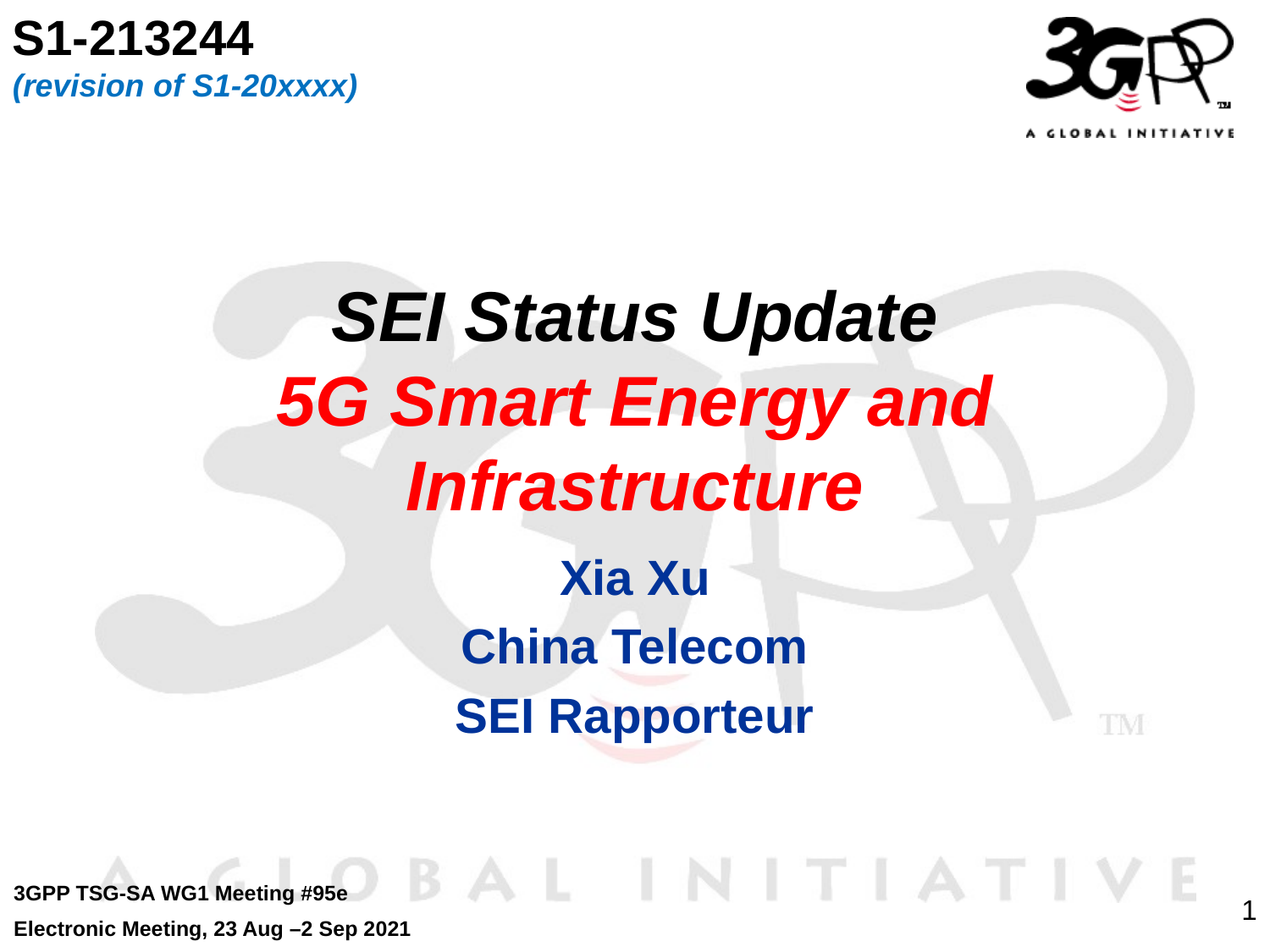

S1-213244
(revision of S1-20xxxx)
# SEI Status Update 5G Smart Energy and Infrastructure
Xia Xu
China Telecom
SEI Rapporteur
3GPP TSG-SA WG1 Meeting #95e
Electronic Meeting, 23 Aug –2 Sep 2021
1